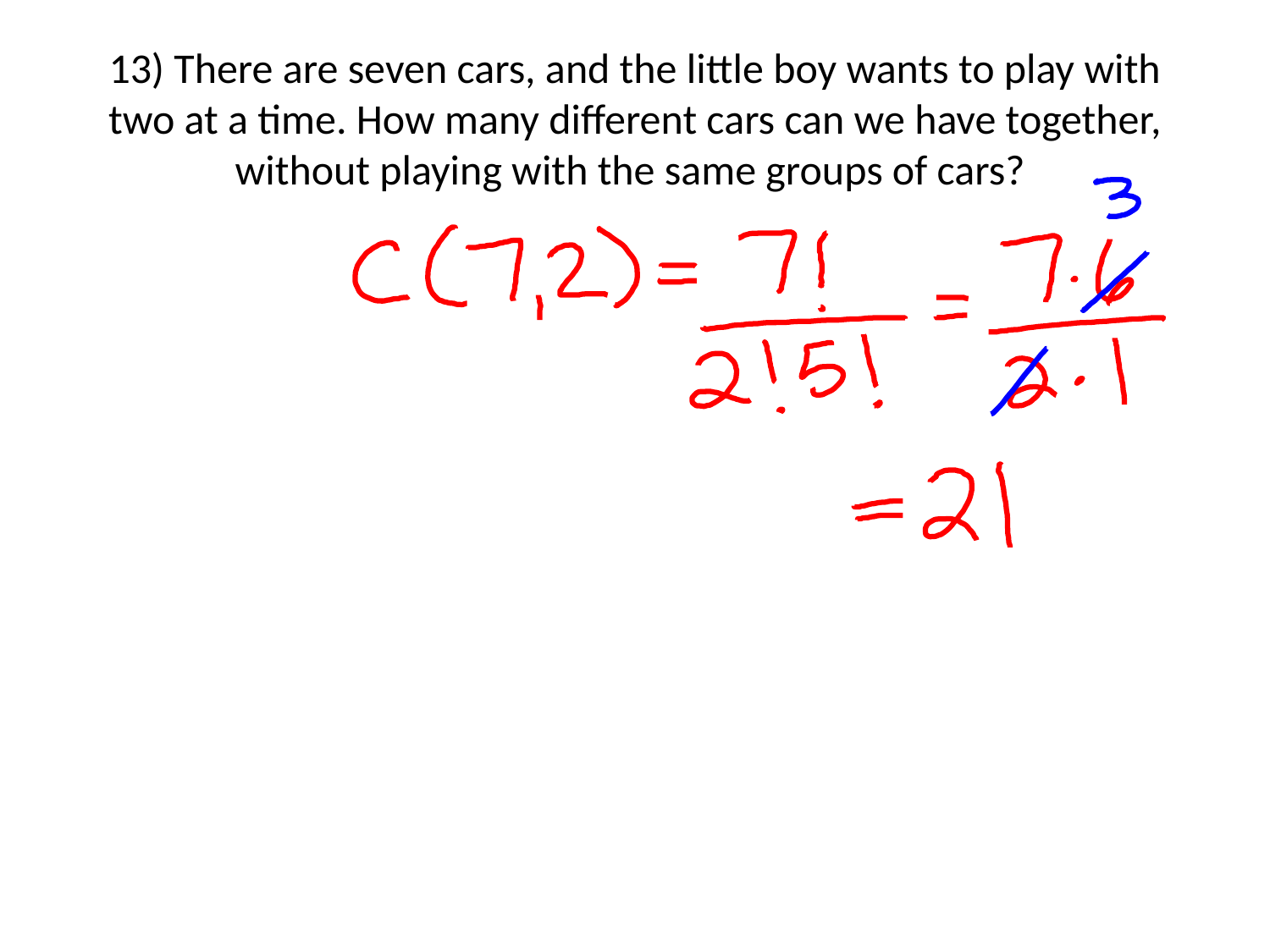

# 13) There are seven cars, and the little boy wants to play with two at a time. How many different cars can we have together, without playing with the same groups of cars?